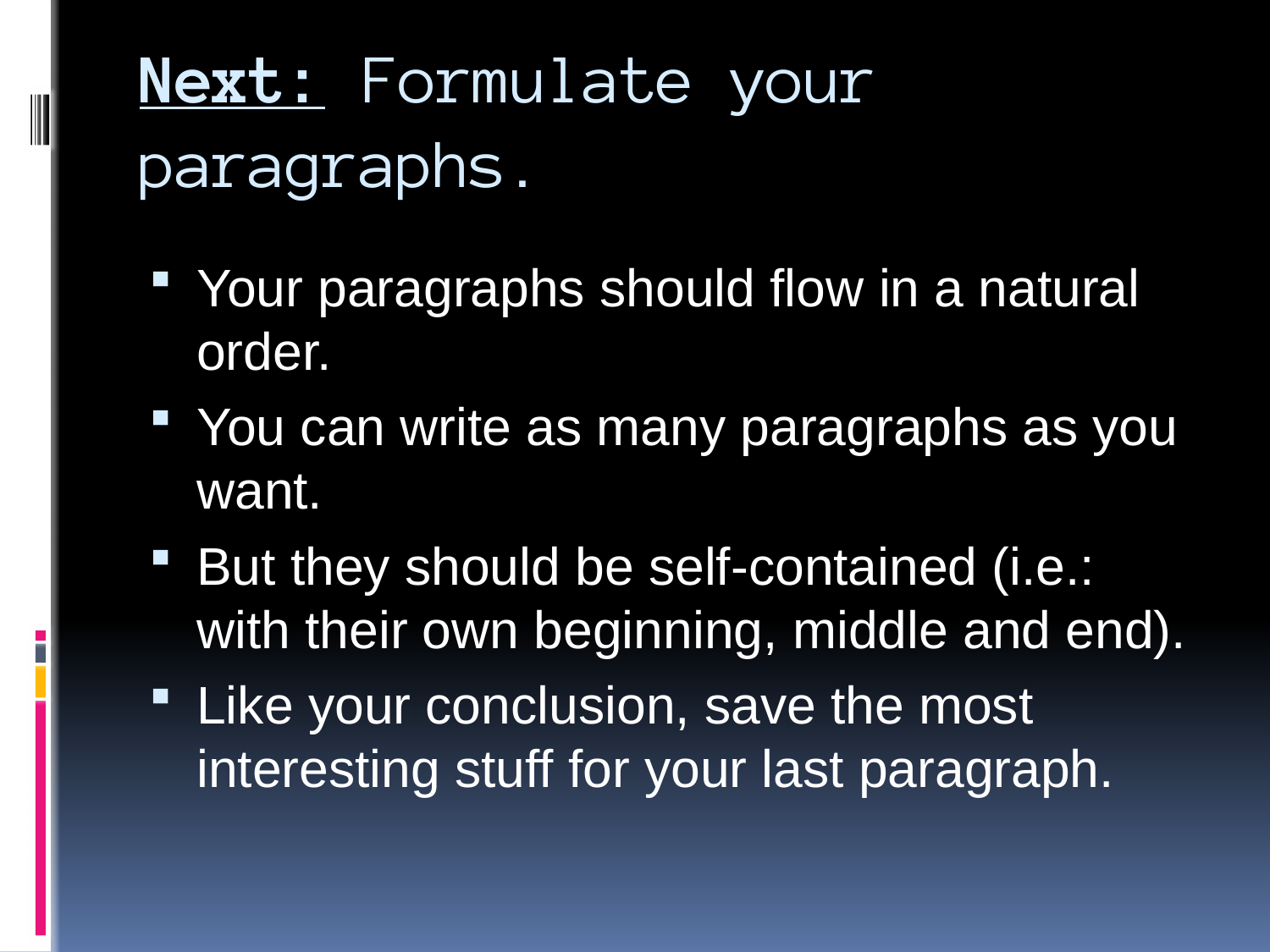

# Next: Formulate your paragraphs.
Your paragraphs should flow in a natural order.
You can write as many paragraphs as you want.
But they should be self-contained (i.e.: with their own beginning, middle and end).
Like your conclusion, save the most interesting stuff for your last paragraph.